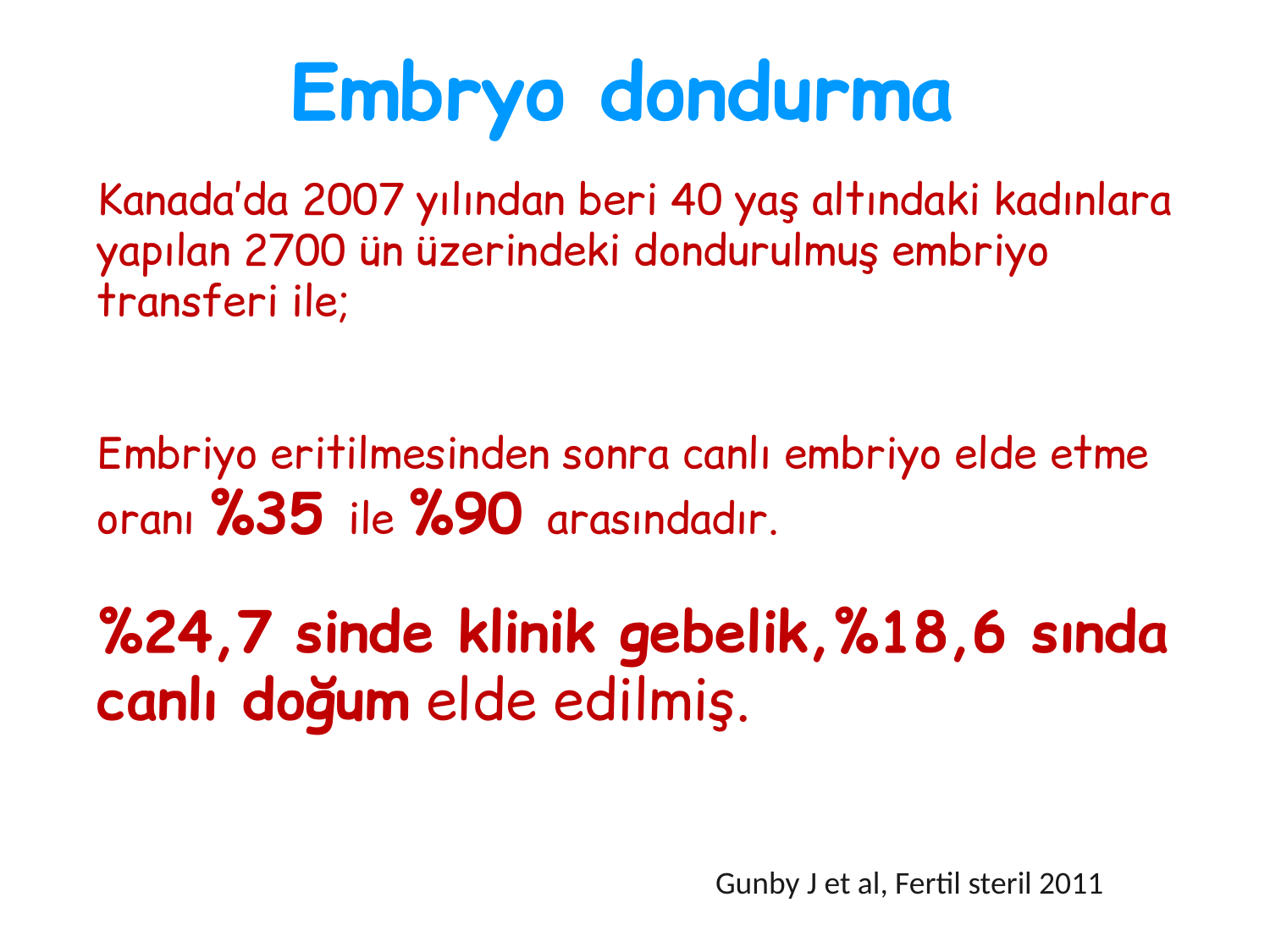

Embryo dondurma
Kanada’da 2007 yılından beri 40 yaş altındaki kadınlara yapılan 2700 ün üzerindeki dondurulmuş embriyo transferi ile;

Embriyo eritilmesinden sonra canlı embriyo elde etme oranı %35 ile %90 arasındadır.

%24,7 sinde klinik gebelik,%18,6 sında canlı doğum elde edilmiş.

Gunby J et al, Fertil steril 2011